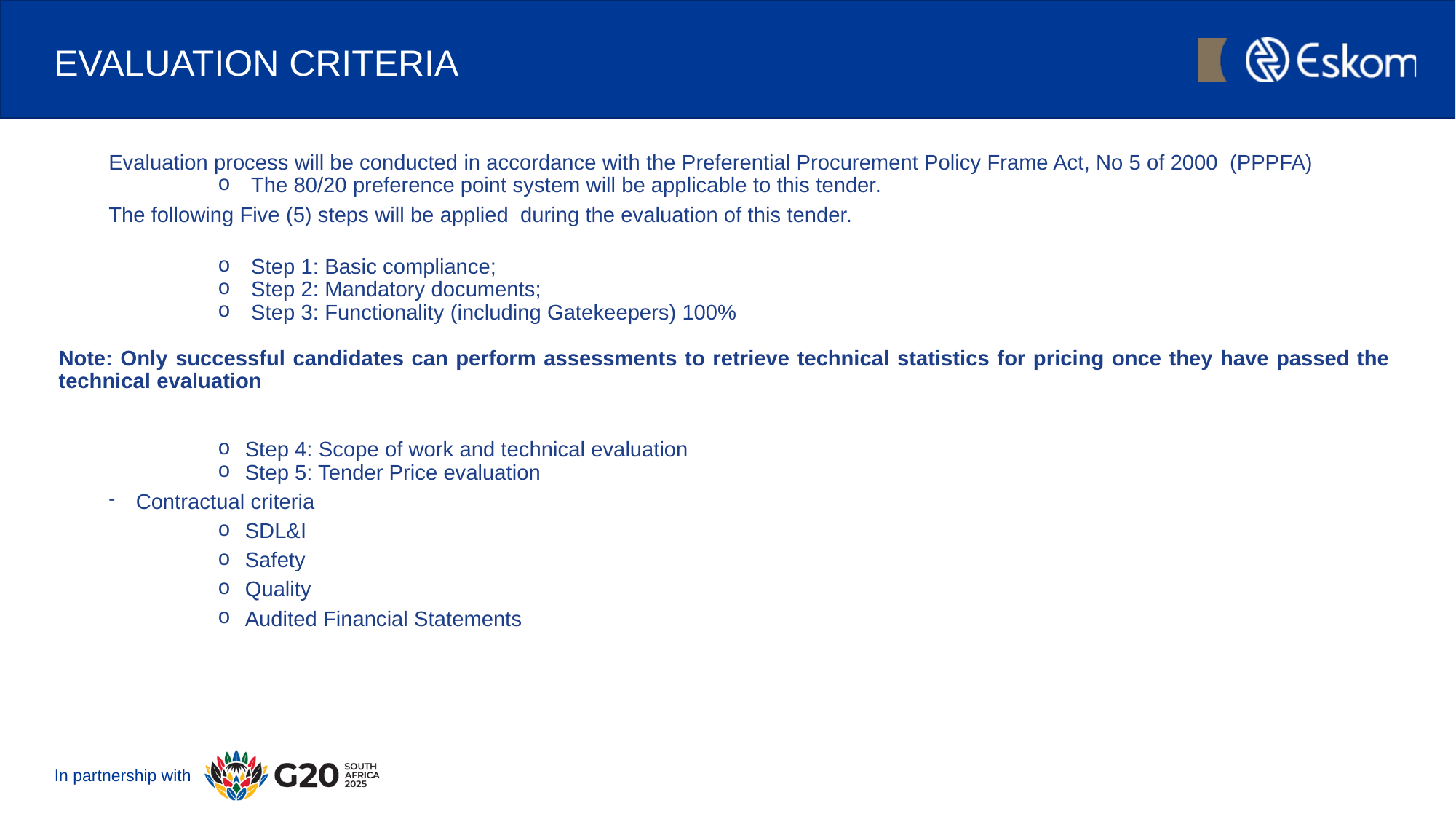

# EVALUATION CRITERIA
Evaluation process will be conducted in accordance with the Preferential Procurement Policy Frame Act, No 5 of 2000  (PPPFA)
 The 80/20 preference point system will be applicable to this tender.
The following Five (5) steps will be applied  during the evaluation of this tender.

 Step 1: Basic compliance;
 Step 2: Mandatory documents;
 Step 3: Functionality (including Gatekeepers) 100%

Note: Only successful candidates can perform assessments to retrieve technical statistics for pricing once they have passed the technical evaluation

Step 4: Scope of work and technical evaluation
Step 5: Tender Price evaluation
Contractual criteria
SDL&I
Safety
Quality
Audited Financial Statements